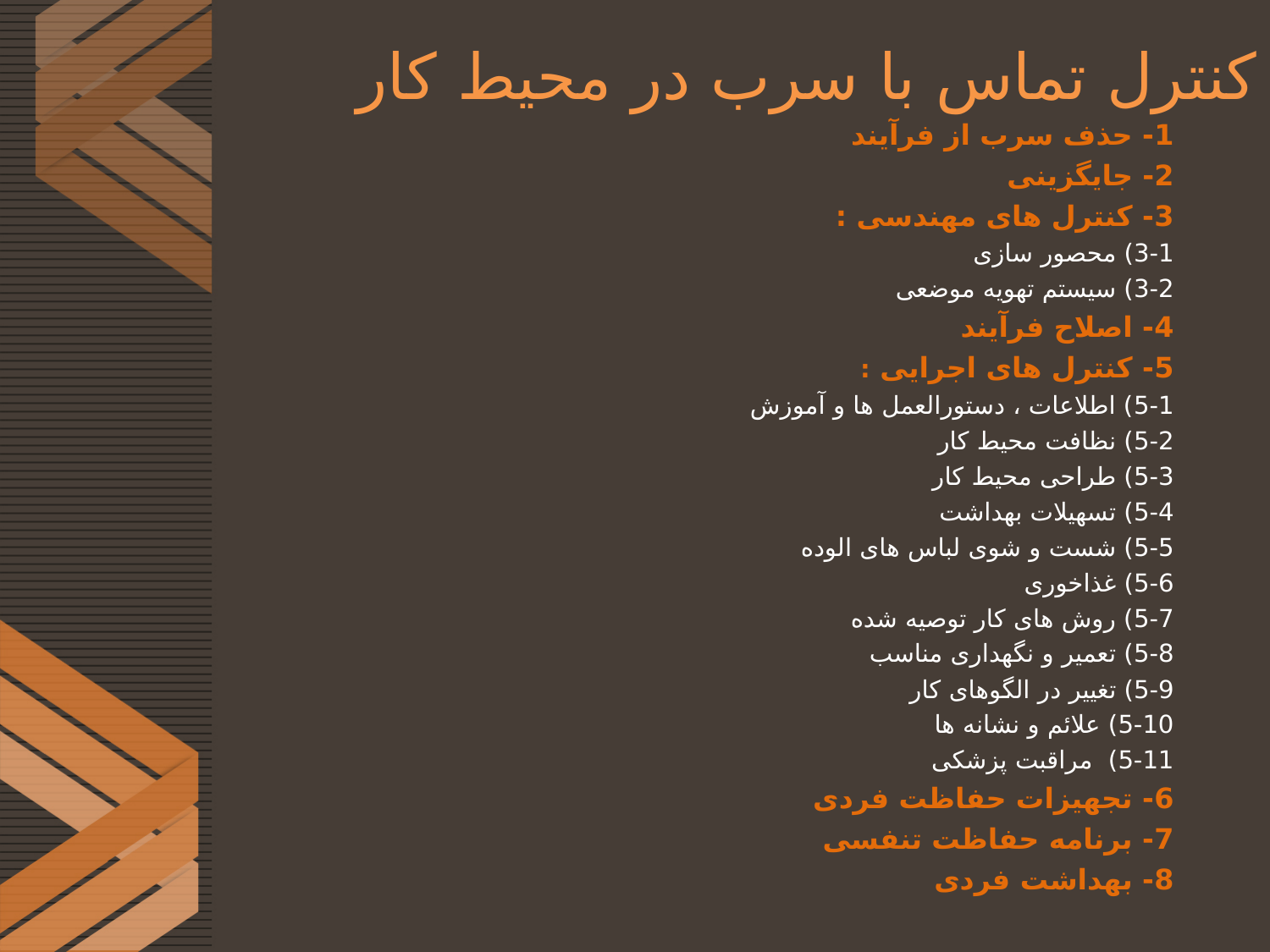

# کنترل تماس با سرب در محیط کار

1- حذف سرب از فرآیند
2- جایگزینی
3- کنترل های مهندسی :
3-1) محصور سازی
3-2) سیستم تهویه موضعی
4- اصلاح فرآیند
5- کنترل های اجرایی :
5-1) اطلاعات ، دستورالعمل ها و آموزش
5-2) نظافت محیط کار
5-3) طراحی محیط کار
5-4) تسهیلات بهداشت
5-5) شست و شوی لباس های الوده
5-6) غذاخوری
5-7) روش های کار توصیه شده
5-8) تعمیر و نگهداری مناسب
5-9) تغییر در الگوهای کار
5-10) علائم و نشانه ها
5-11)  مراقبت پزشکی
6- تجهیزات حفاظت فردی
7- برنامه حفاظت تنفسی
8- بهداشت فردی